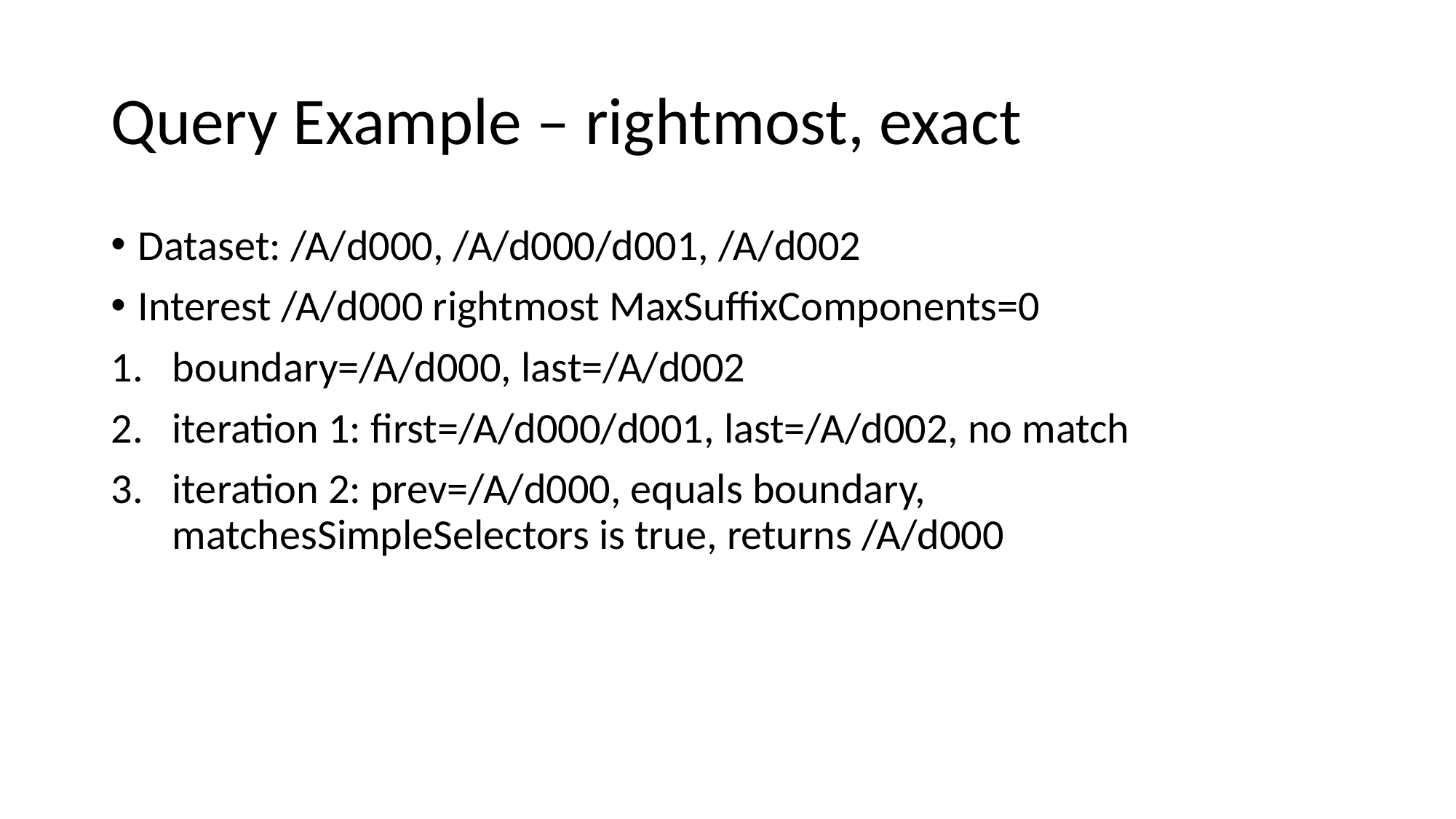

# Query Example – rightmost, exact
Dataset: /A/d000, /A/d000/d001, /A/d002
Interest /A/d000 rightmost MaxSuffixComponents=0
boundary=/A/d000, last=/A/d002
iteration 1: first=/A/d000/d001, last=/A/d002, no match
iteration 2: prev=/A/d000, equals boundary, matchesSimpleSelectors is true, returns /A/d000